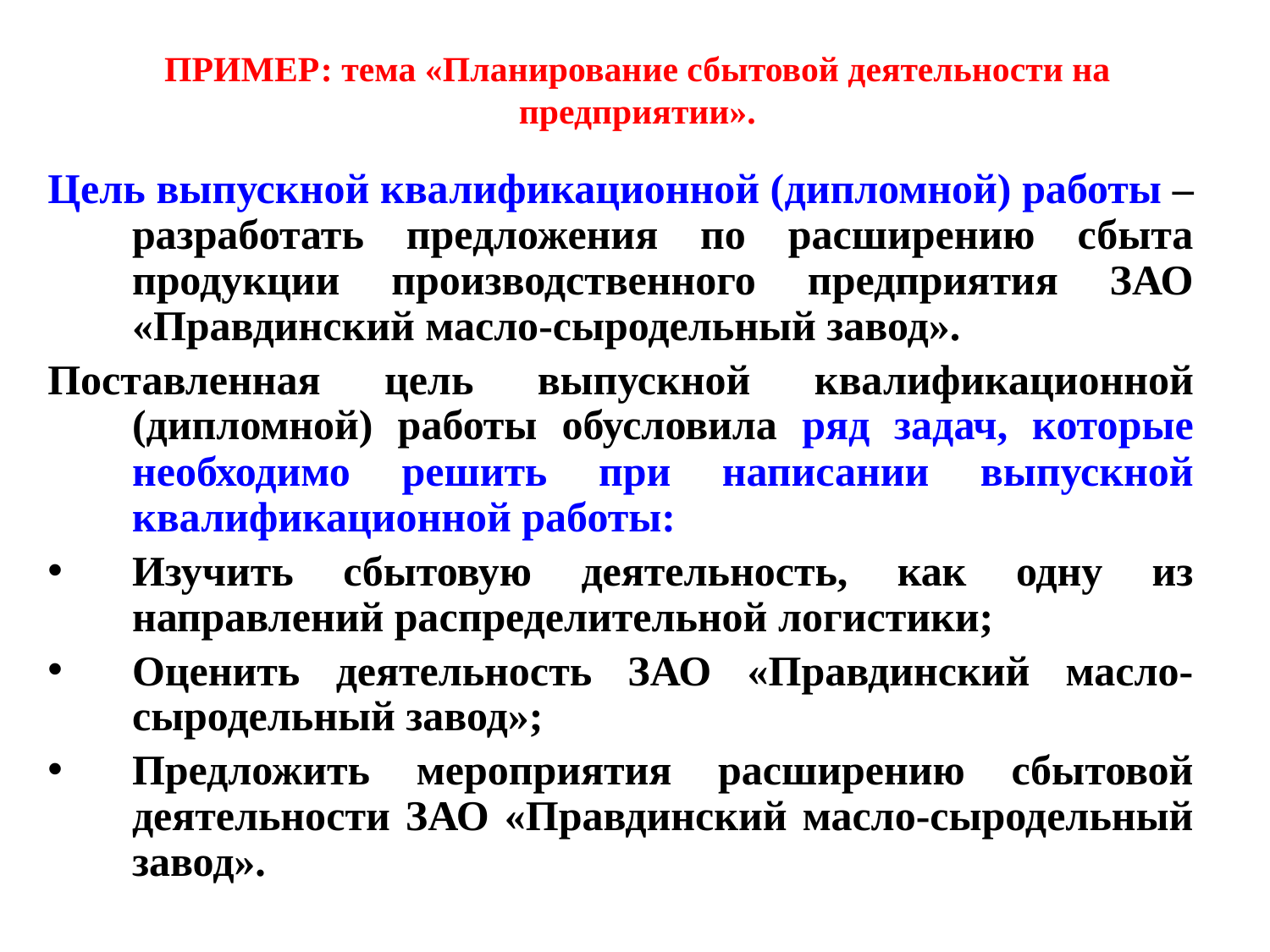

# ПРИМЕР: тема «Планирование сбытовой деятельности на предприятии».
Цель выпускной квалификационной (дипломной) работы – разработать предложения по расширению сбыта продукции производственного предприятия ЗАО «Правдинский масло-сыродельный завод».
Поставленная цель выпускной квалификационной (дипломной) работы обусловила ряд задач, которые необходимо решить при написании выпускной квалификационной работы:
Изучить сбытовую деятельность, как одну из направлений распределительной логистики;
Оценить деятельность ЗАО «Правдинский масло-сыродельный завод»;
Предложить мероприятия расширению сбытовой деятельности ЗАО «Правдинский масло-сыродельный завод».